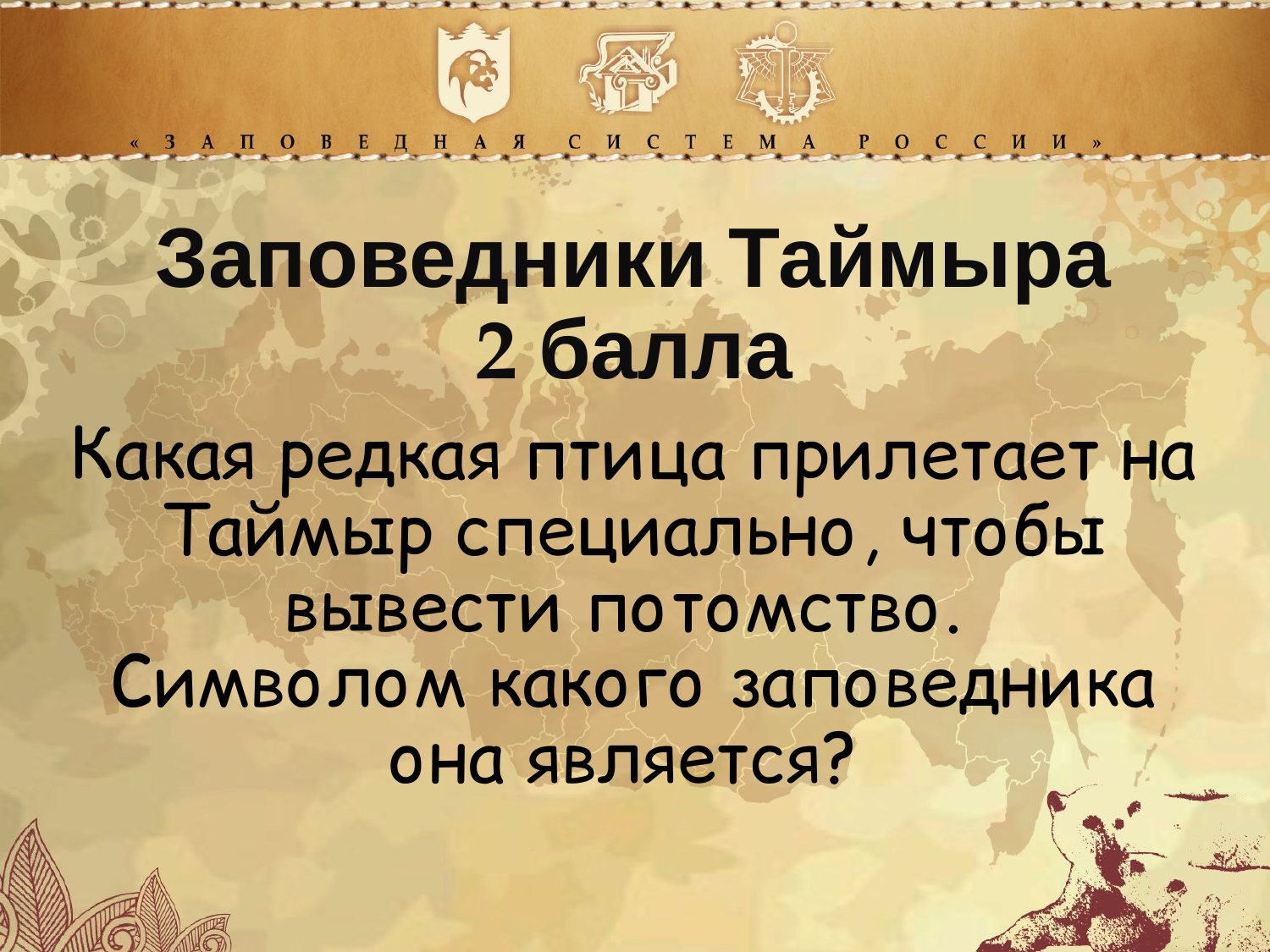

Заповедники Таймыра
2 балла
Какая редкая птица прилетает на Таймыр специально, чтобы вывести потомство.
Символом какого заповедника она является?